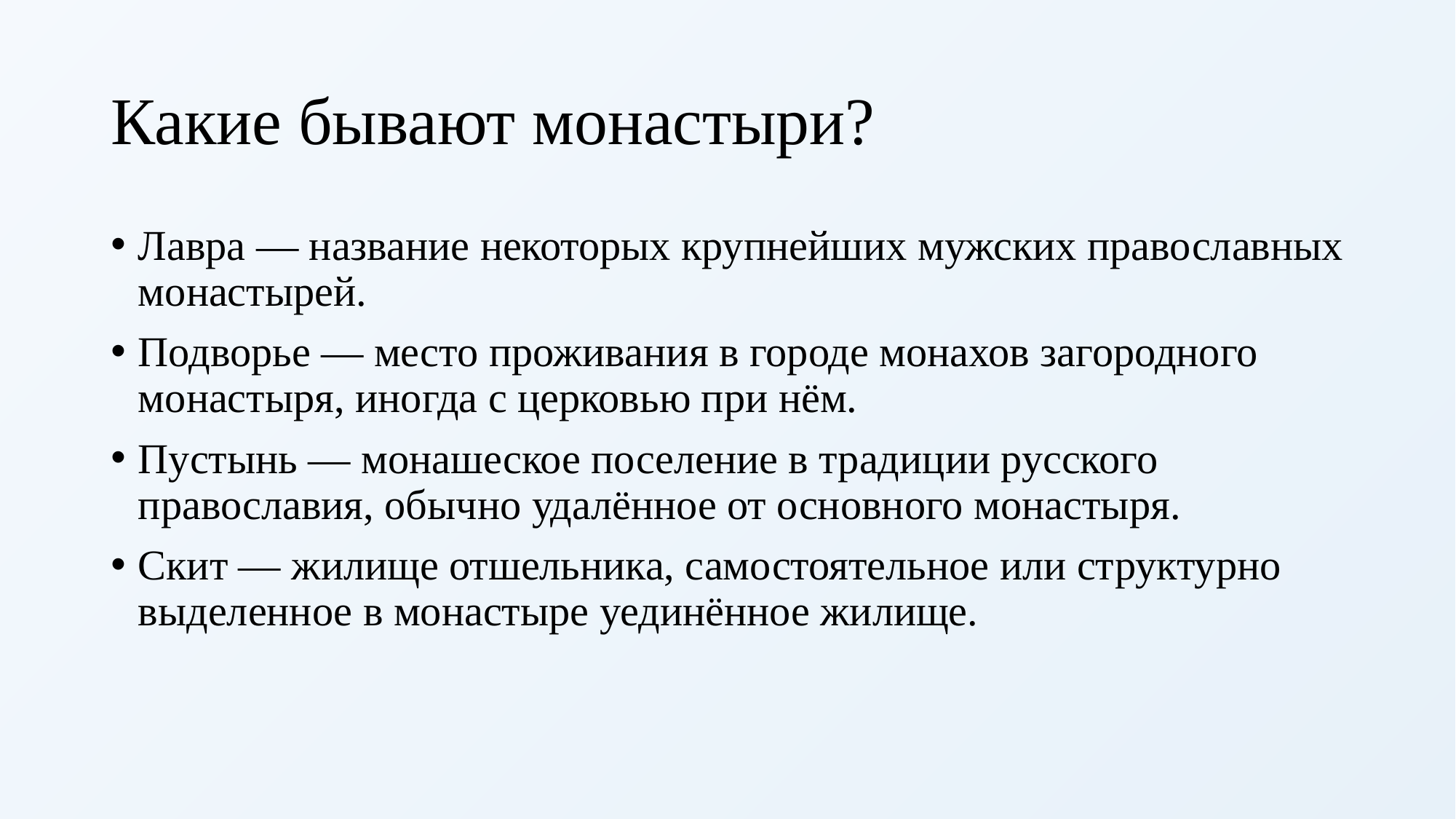

# Какие бывают монастыри?
Лавра — название некоторых крупнейших мужских православных монастырей.
Подворье — место проживания в городе монахов загородного монастыря, иногда с церковью при нём.
Пустынь — монашеское поселение в традиции русского православия, обычно удалённое от основного монастыря.
Скит — жилище отшельника, самостоятельное или структурно выделенное в монастыре уединённое жилище.